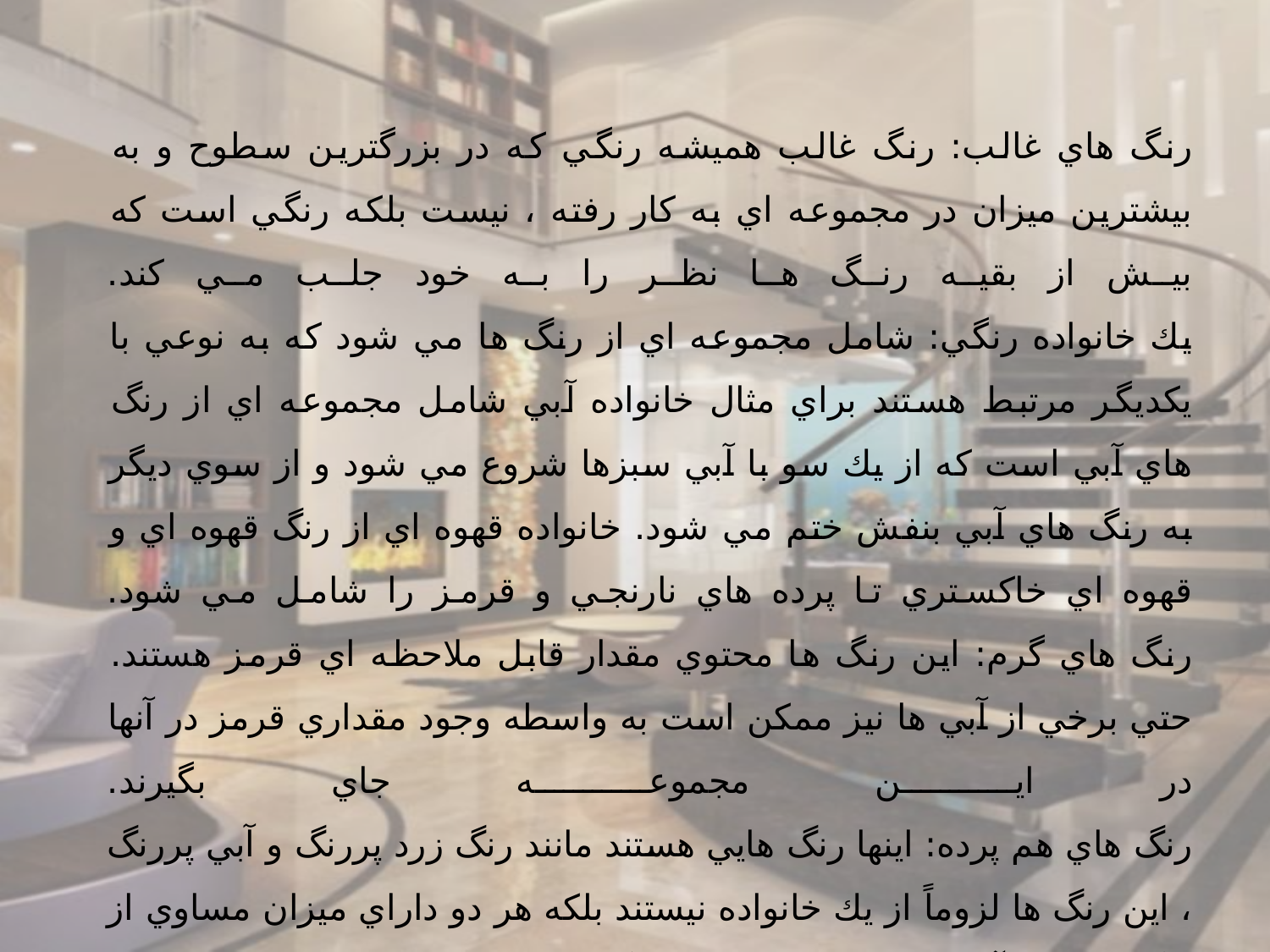

رنگ هاي غالب: رنگ غالب هميشه رنگي كه در بزرگترين سطوح و به بيشترين ميزان در مجموعه اي به كار رفته ، نيست بلكه رنگي است كه بيش از بقيه رنگ ها نظر را به خود جلب مي كند.
يك خانواده رنگي: شامل مجموعه اي از رنگ ها مي شود كه به نوعي با يكديگر مرتبط هستند براي مثال خانواده آبي شامل مجموعه اي از رنگ هاي آبي است كه از يك سو با آبي سبزها شروع مي شود و از سوي ديگر به رنگ هاي آبي بنفش ختم مي شود. خانواده قهوه اي از رنگ قهوه اي و قهوه اي خاكستري تا پرده هاي نارنجي و قرمز را شامل مي شود.
رنگ هاي گرم: اين رنگ ها محتوي مقدار قابل ملاحظه اي قرمز هستند. حتي برخي از آبي ها نيز ممكن است به واسطه وجود مقداري قرمز در آنها در اين مجموعه جاي بگيرند.
رنگ هاي هم پرده: اينها رنگ هايي هستند مانند رنگ زرد پررنگ و آبي پررنگ ، اين رنگ ها لزوماً از يك خانواده نيستند بلكه هر دو داراي ميزان مساوي از رنگ قرمز يا آبي هستند و هيچ يك بر ديگري غلبه نمي يابند.